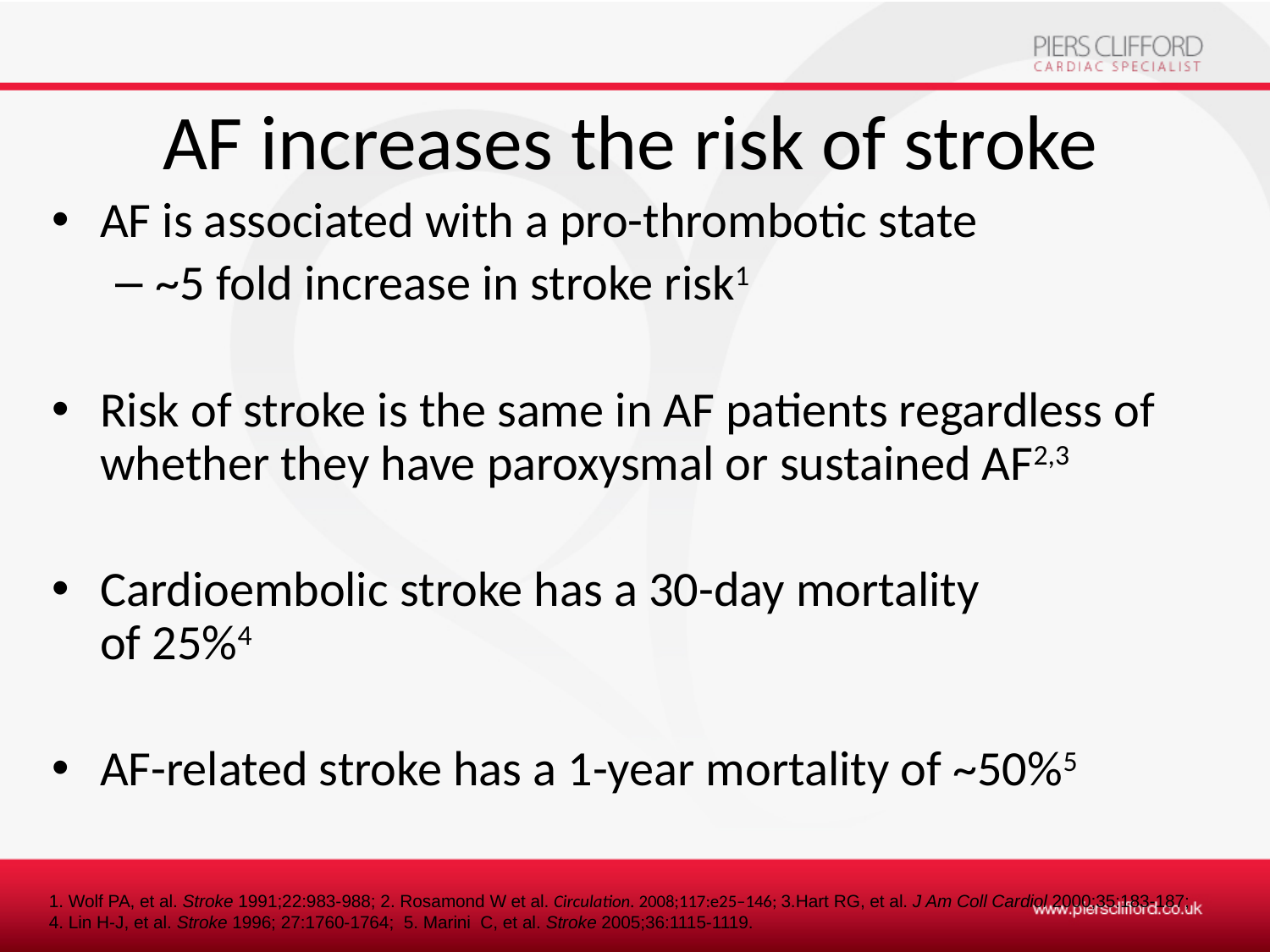

# AF increases the risk of stroke
AF is associated with a pro-thrombotic state
~5 fold increase in stroke risk1

Risk of stroke is the same in AF patients regardless of whether they have paroxysmal or sustained AF2,3

Cardioembolic stroke has a 30-day mortality
of 25%4

AF-related stroke has a 1-year mortality of ~50%5
1. Wolf PA, et al. Stroke 1991;22:983-988; 2. Rosamond W et al. Circulation. 2008;117:e25–146; 3.Hart RG, et al. J Am Coll Cardiol 2000;35:183-187;
4. Lin H-J, et al. Stroke 1996; 27:1760-1764;  5. Marini  C, et al. Stroke 2005;36:1115-1119.